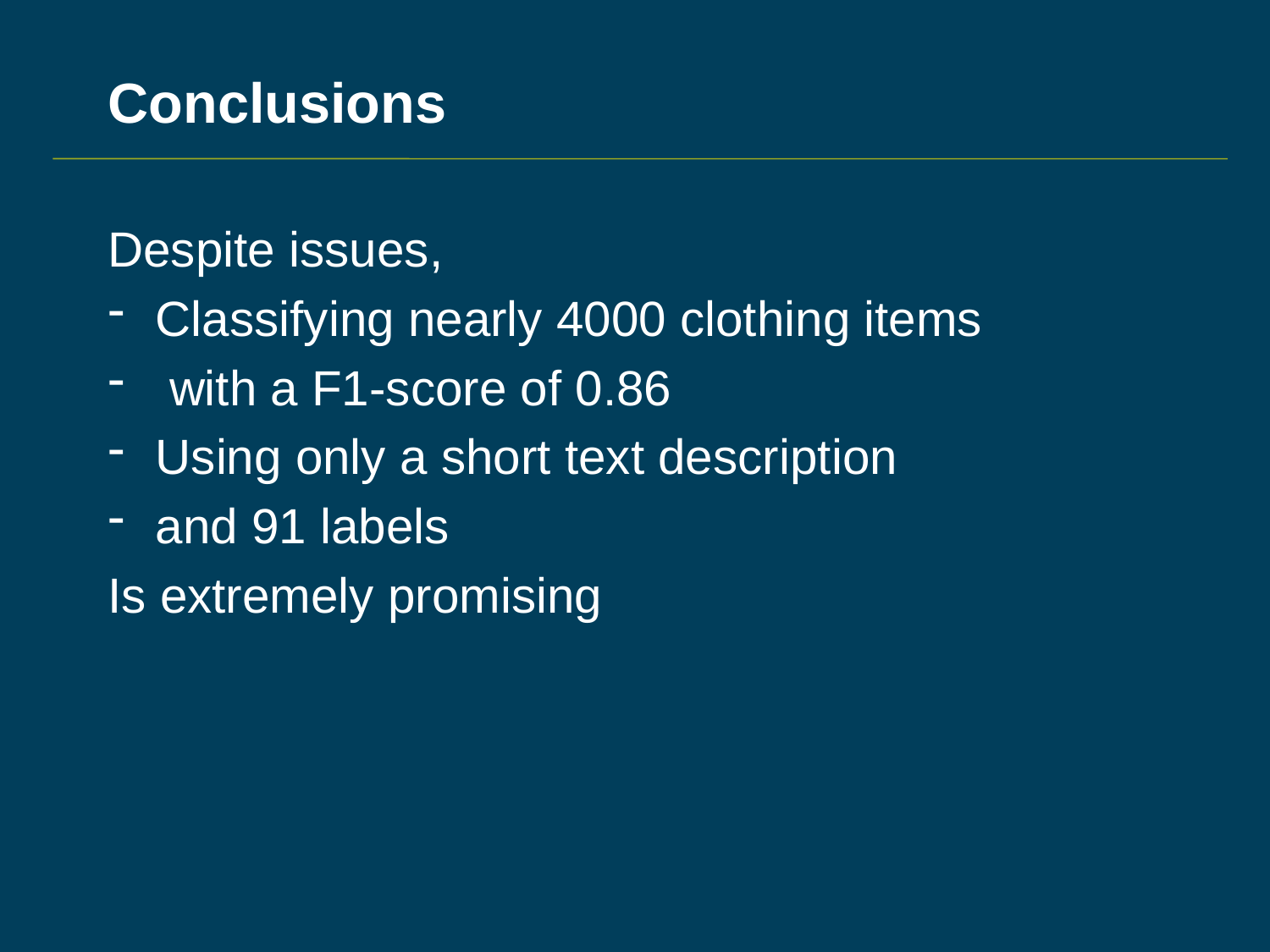

# Conclusions
Despite issues,
Classifying nearly 4000 clothing items
 with a F1-score of 0.86
Using only a short text description
and 91 labels
Is extremely promising